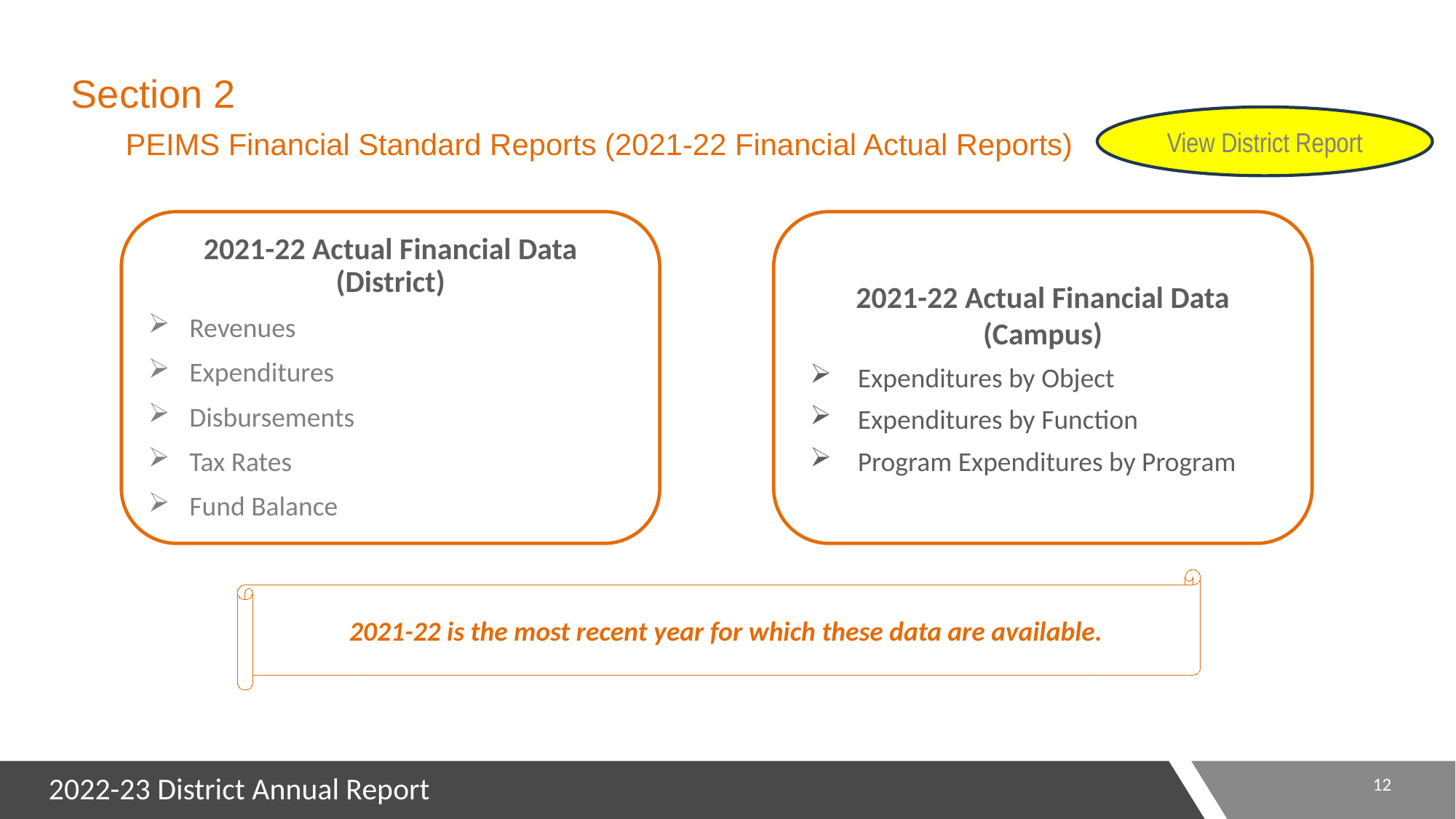

# Section 2 PEIMS Financial Standard Reports (2021-22 Financial Actual Reports)
View District Report
2021-22 Actual Financial Data
(District)
Revenues
Expenditures
Disbursements
Tax Rates
Fund Balance
2021-22 Actual Financial Data
(Campus)
Expenditures by Object
Expenditures by Function
Program Expenditures by Program
2021-22 is the most recent year for which these data are available.
12